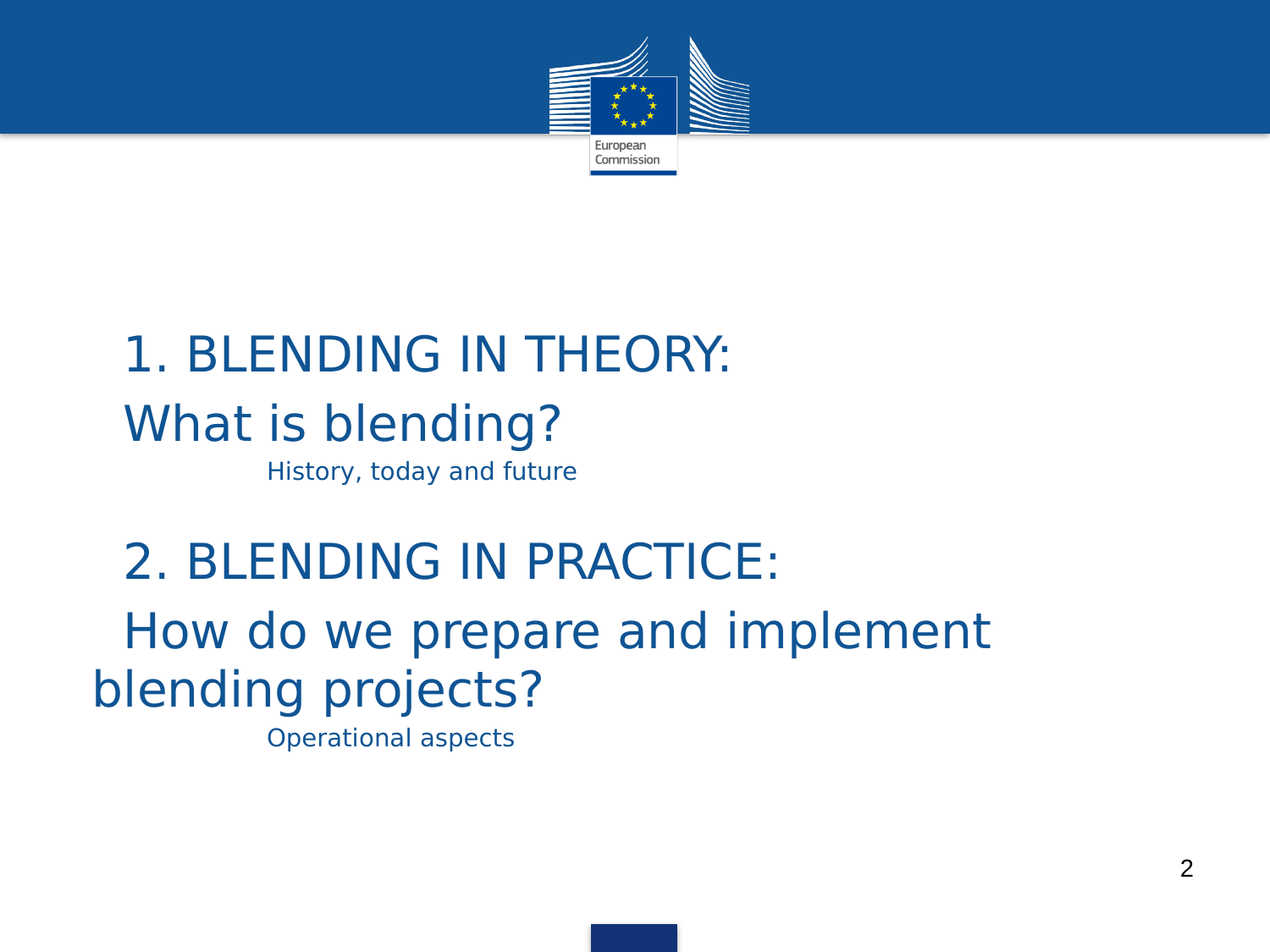

1. BLENDING IN THEORY:
What is blending?
	History, today and future

2. BLENDING IN PRACTICE:
How do we prepare and implement 	blending projects?
	Operational aspects

2